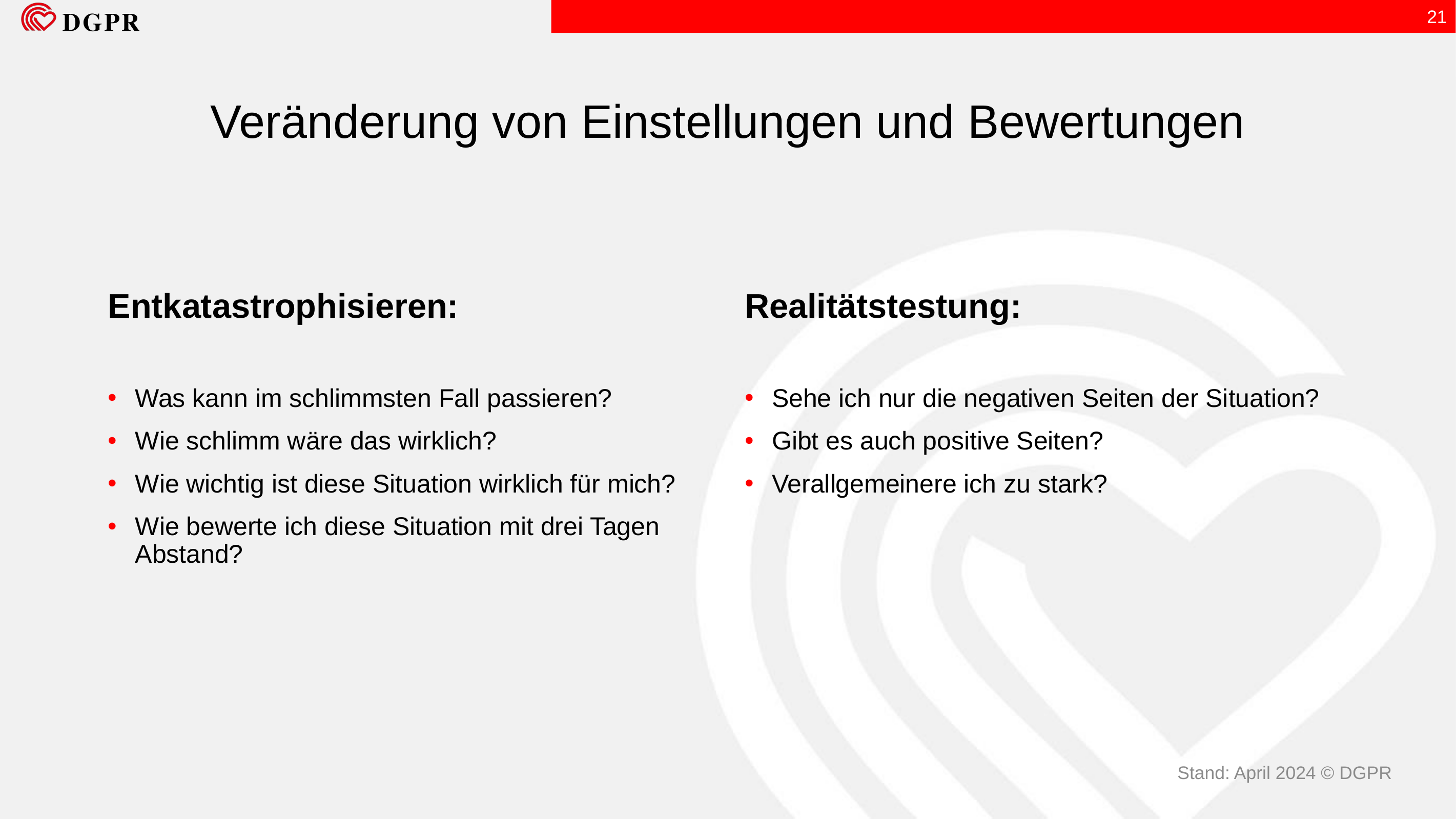

21
# Veränderung von Einstellungen und Bewertungen
Entkatastrophisieren:

Realitätstestung:

Was kann im schlimmsten Fall passieren?
Wie schlimm wäre das wirklich?
Wie wichtig ist diese Situation wirklich für mich?
Wie bewerte ich diese Situation mit drei Tagen Abstand?
Sehe ich nur die negativen Seiten der Situation?
Gibt es auch positive Seiten?
Verallgemeinere ich zu stark?
Stand: April 2024 © DGPR